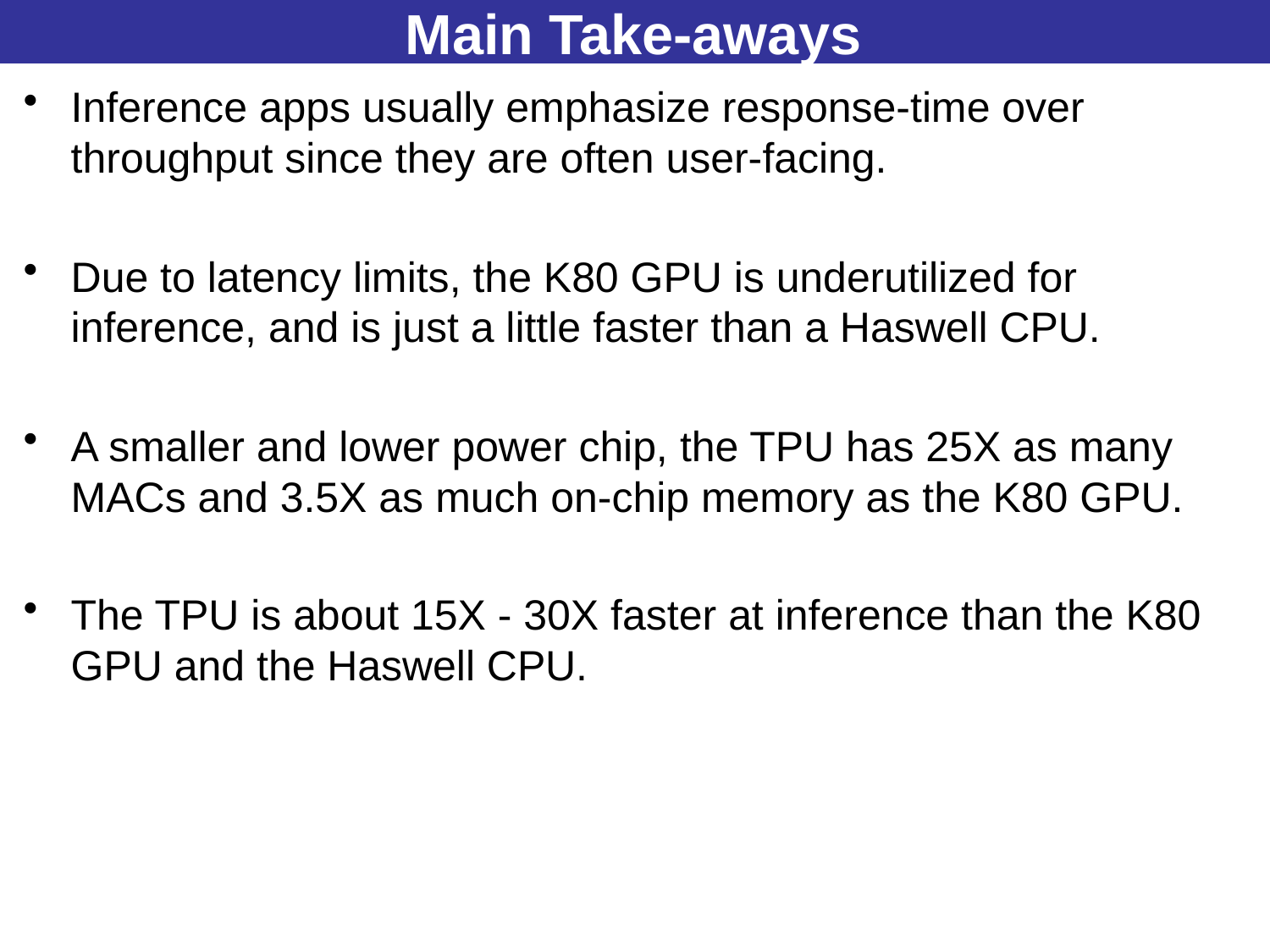

# Main Take-aways
Inference apps usually emphasize response-time over throughput since they are often user-facing.

Due to latency limits, the K80 GPU is underutilized for inference, and is just a little faster than a Haswell CPU.

A smaller and lower power chip, the TPU has 25X as many MACs and 3.5X as much on-chip memory as the K80 GPU.

The TPU is about 15X - 30X faster at inference than the K80 GPU and the Haswell CPU.